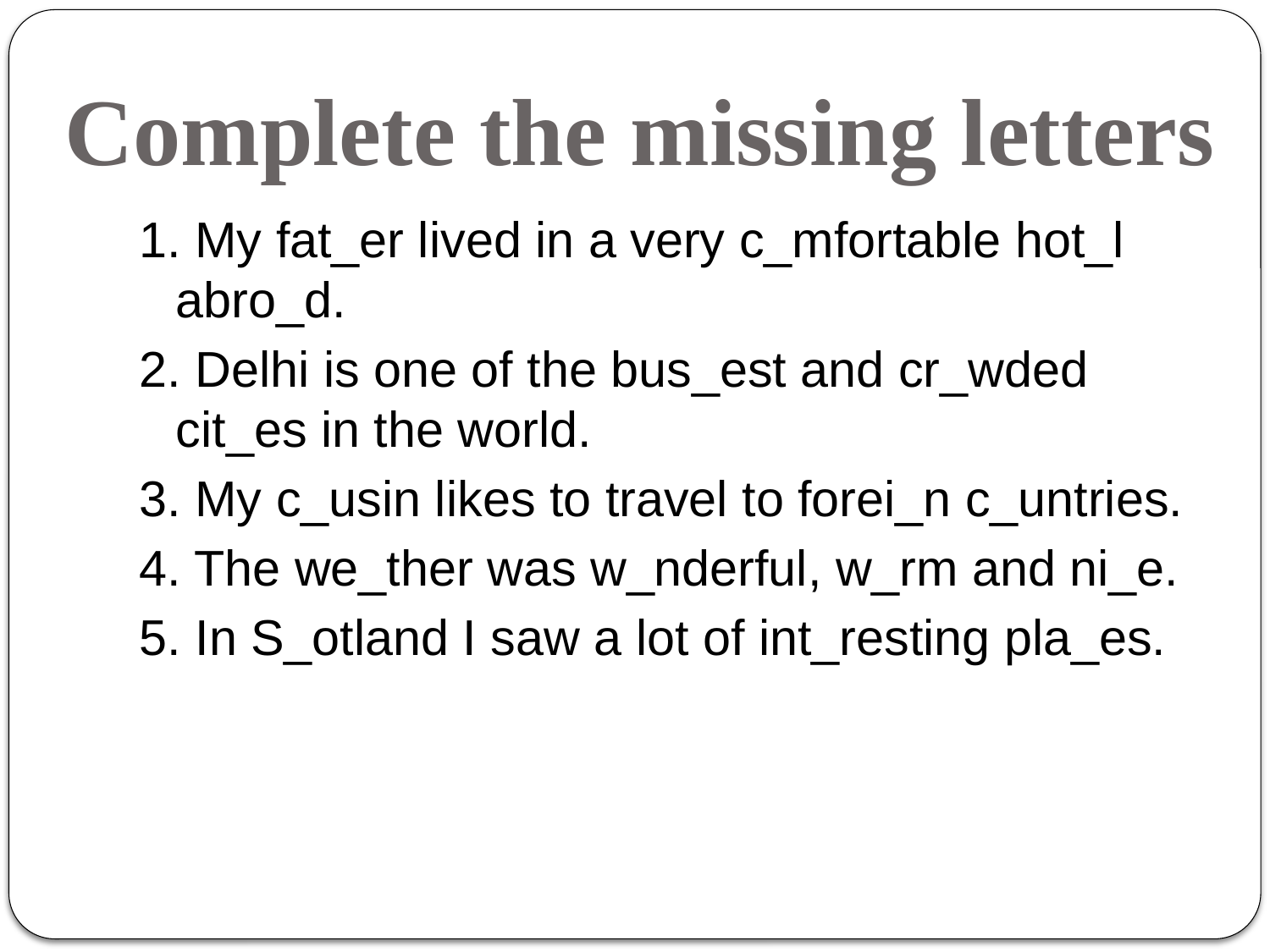

# Complete the missing letters
1. My fat_er lived in a very c_mfortable hot_l abro_d.
2. Delhi is one of the bus_est and cr_wded cit_es in the world.
3. My c_usin likes to travel to forei_n c_untries.
4. The we_ther was w_nderful, w_rm and ni_e.
5. In S_otland I saw a lot of int_resting pla_es.